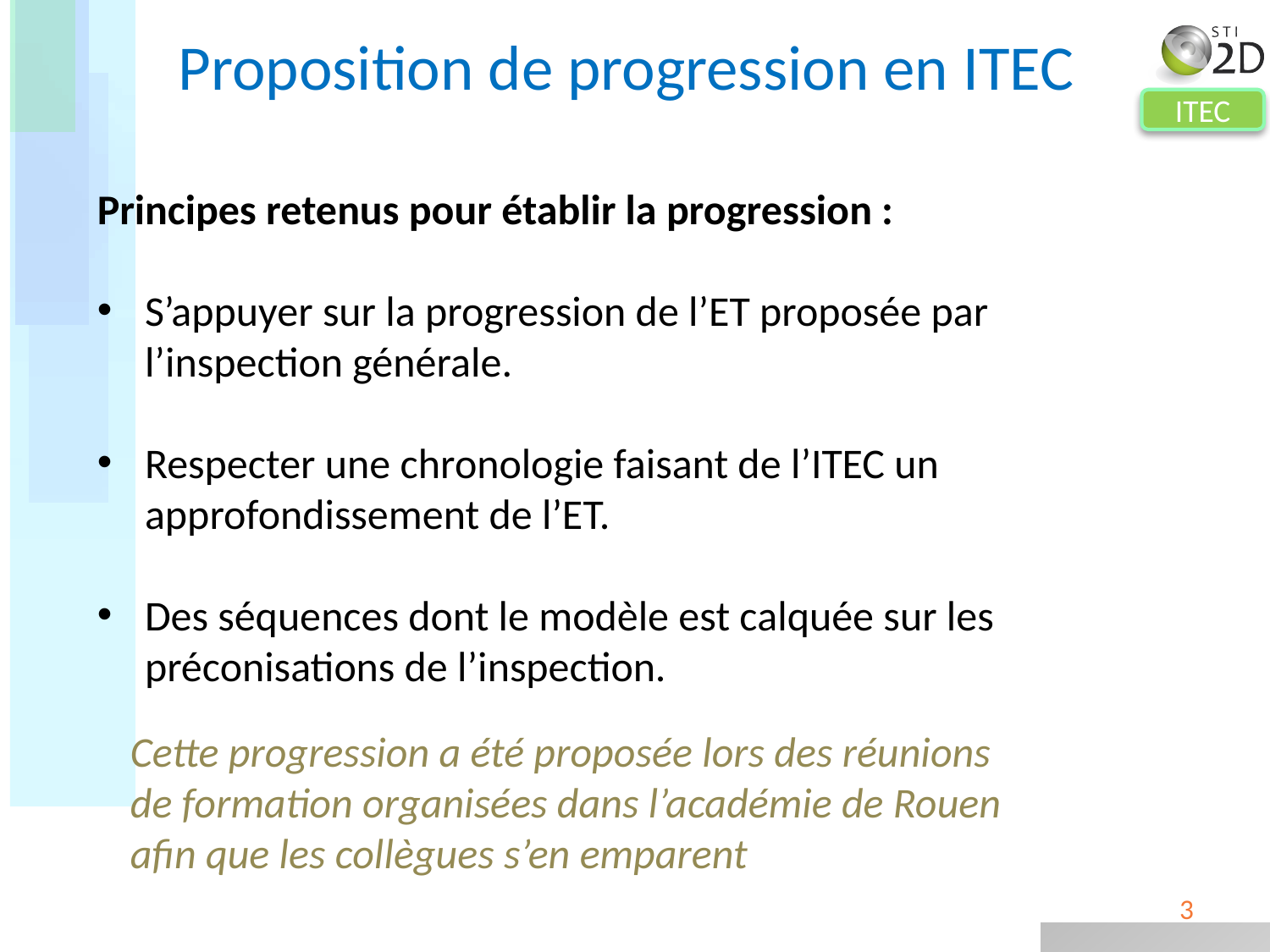

# Proposition de progression en ITEC
Principes retenus pour établir la progression :

S’appuyer sur la progression de l’ET proposée par l’inspection générale.

Respecter une chronologie faisant de l’ITEC un approfondissement de l’ET.

Des séquences dont le modèle est calquée sur les préconisations de l’inspection.
Cette progression a été proposée lors des réunions de formation organisées dans l’académie de Rouen afin que les collègues s’en emparent
3